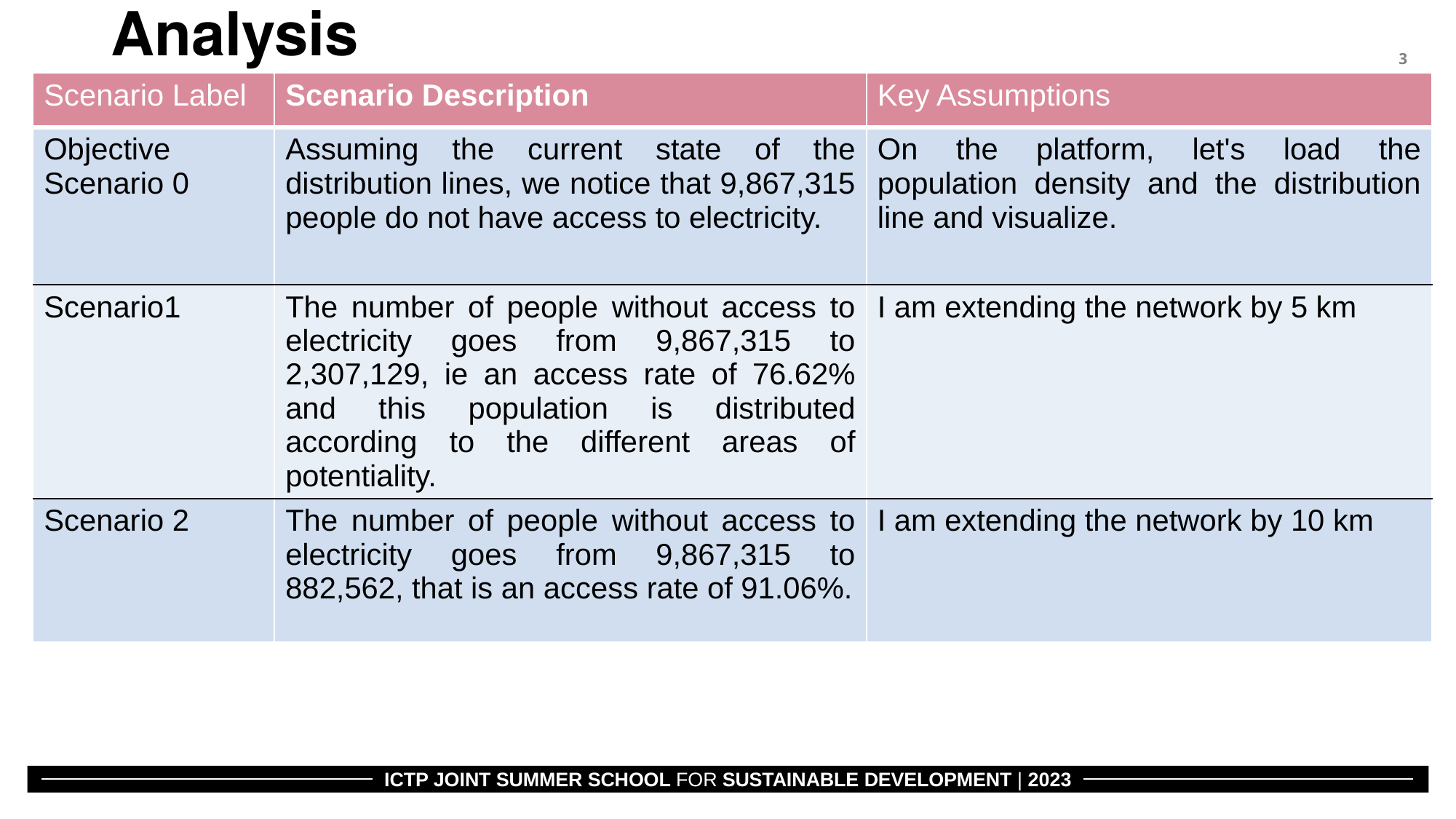

# Analysis
| Scenario Label | Scenario Description | Key Assumptions |
| --- | --- | --- |
| Objective Scenario 0 | Assuming the current state of the distribution lines, we notice that 9,867,315 people do not have access to electricity. | On the platform, let's load the population density and the distribution line and visualize. |
| Scenario1 | The number of people without access to electricity goes from 9,867,315 to 2,307,129, ie an access rate of 76.62% and this population is distributed according to the different areas of potentiality. | I am extending the network by 5 km |
| Scenario 2 | The number of people without access to electricity goes from 9,867,315 to 882,562, that is an access rate of 91.06%. | I am extending the network by 10 km |